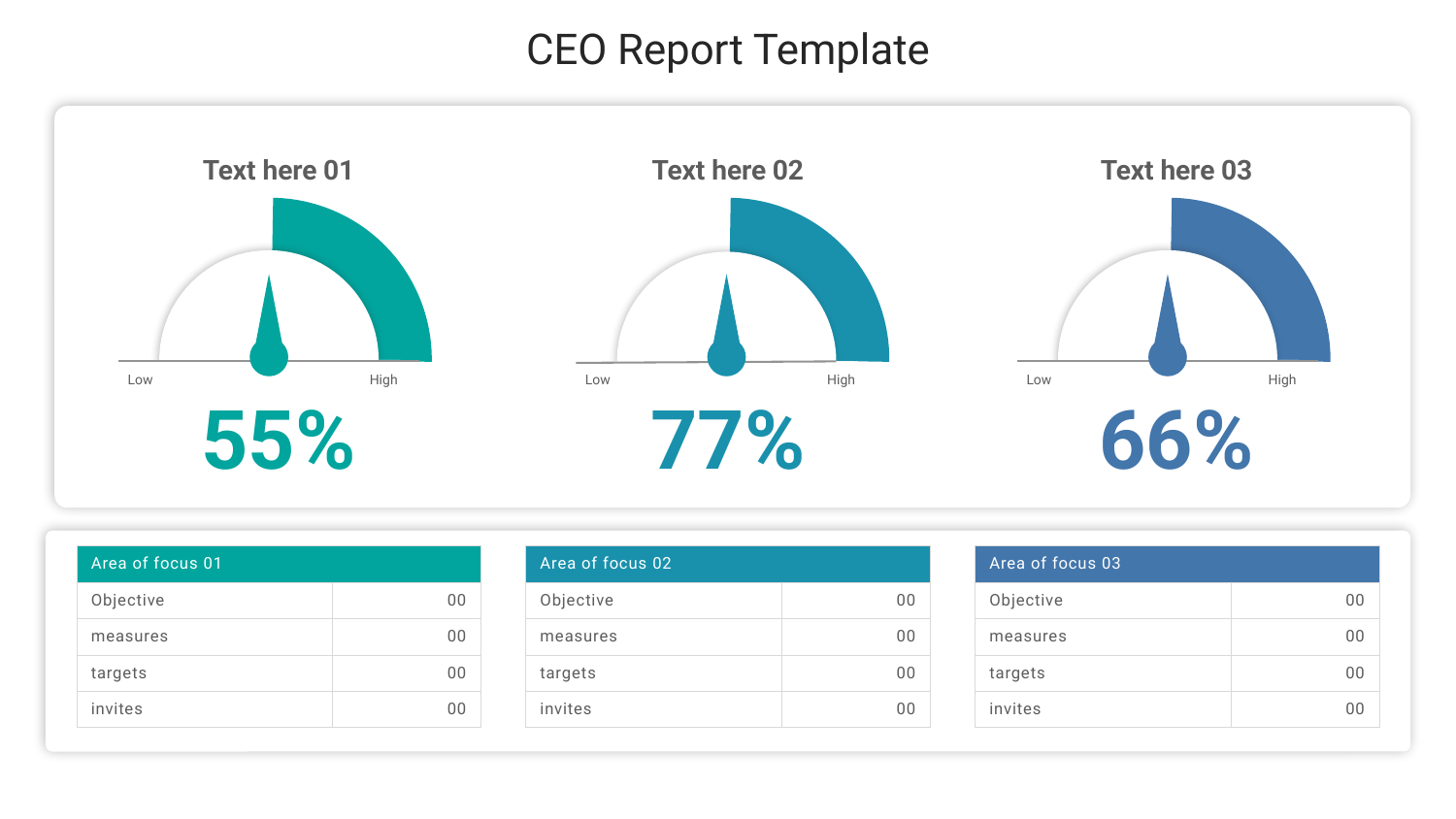

CEO Report Template

Text here 01
Text here 02
Text here 03

### Chart

| Category | Sales |
|---|---|
| 1st Qtr | 0.45 |
| 2nd Qtr | 0.15 |

### Chart

| Category | Sales |
|---|---|
| 1st Qtr | 0.45 |
| 2nd Qtr | 0.15 |

### Chart

| Category | Sales |
|---|---|
| 1st Qtr | 0.45 |
| 2nd Qtr | 0.15 |

Low
High
Low
High
Low
High
55%
77%
66%

| Area of focus 01 |  |
| --- | --- |
| Objective | 00 |
| measures | 00 |
| targets | 00 |
| invites | 00 |
| Area of focus 02 |  |
| --- | --- |
| Objective | 00 |
| measures | 00 |
| targets | 00 |
| invites | 00 |
| Area of focus 03 |  |
| --- | --- |
| Objective | 00 |
| measures | 00 |
| targets | 00 |
| invites | 00 |